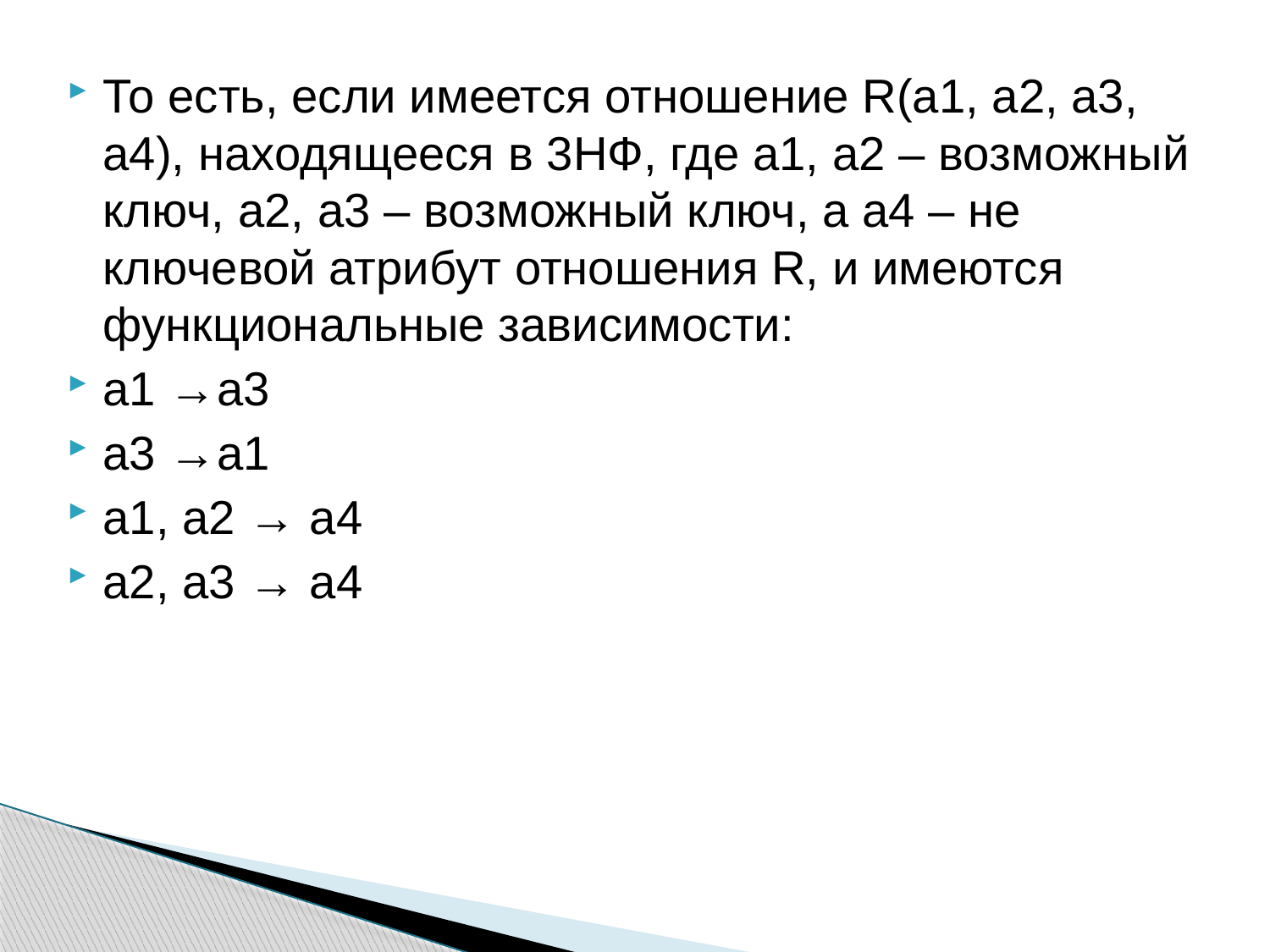

То есть, если имеется отношение R(a1, a2, a3, a4), находящееся в 3НФ, где a1, a2 – возможный ключ, a2, a3 – возможный ключ, а a4 – не ключевой атрибут отношения R, и имеются функциональные зависимости:
a1 →a3
a3 →a1
a1, a2 → a4
a2, a3 → a4